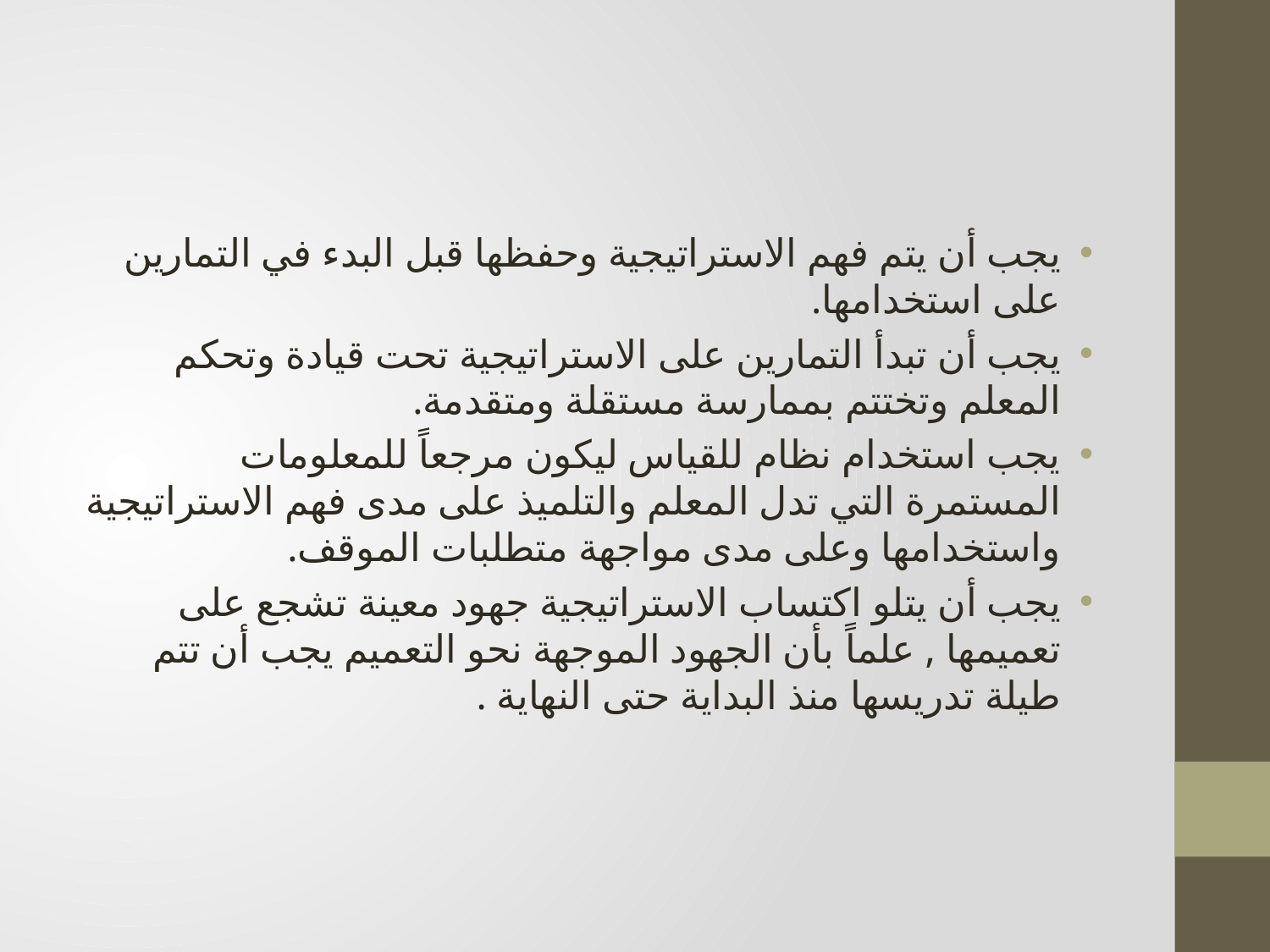

#
يجب أن يتم فهم الاستراتيجية وحفظها قبل البدء في التمارين على استخدامها.
يجب أن تبدأ التمارين على الاستراتيجية تحت قيادة وتحكم المعلم وتختتم بممارسة مستقلة ومتقدمة.
يجب استخدام نظام للقياس ليكون مرجعاً للمعلومات المستمرة التي تدل المعلم والتلميذ على مدى فهم الاستراتيجية واستخدامها وعلى مدى مواجهة متطلبات الموقف.
يجب أن يتلو اكتساب الاستراتيجية جهود معينة تشجع على تعميمها , علماً بأن الجهود الموجهة نحو التعميم يجب أن تتم طيلة تدريسها منذ البداية حتى النهاية .